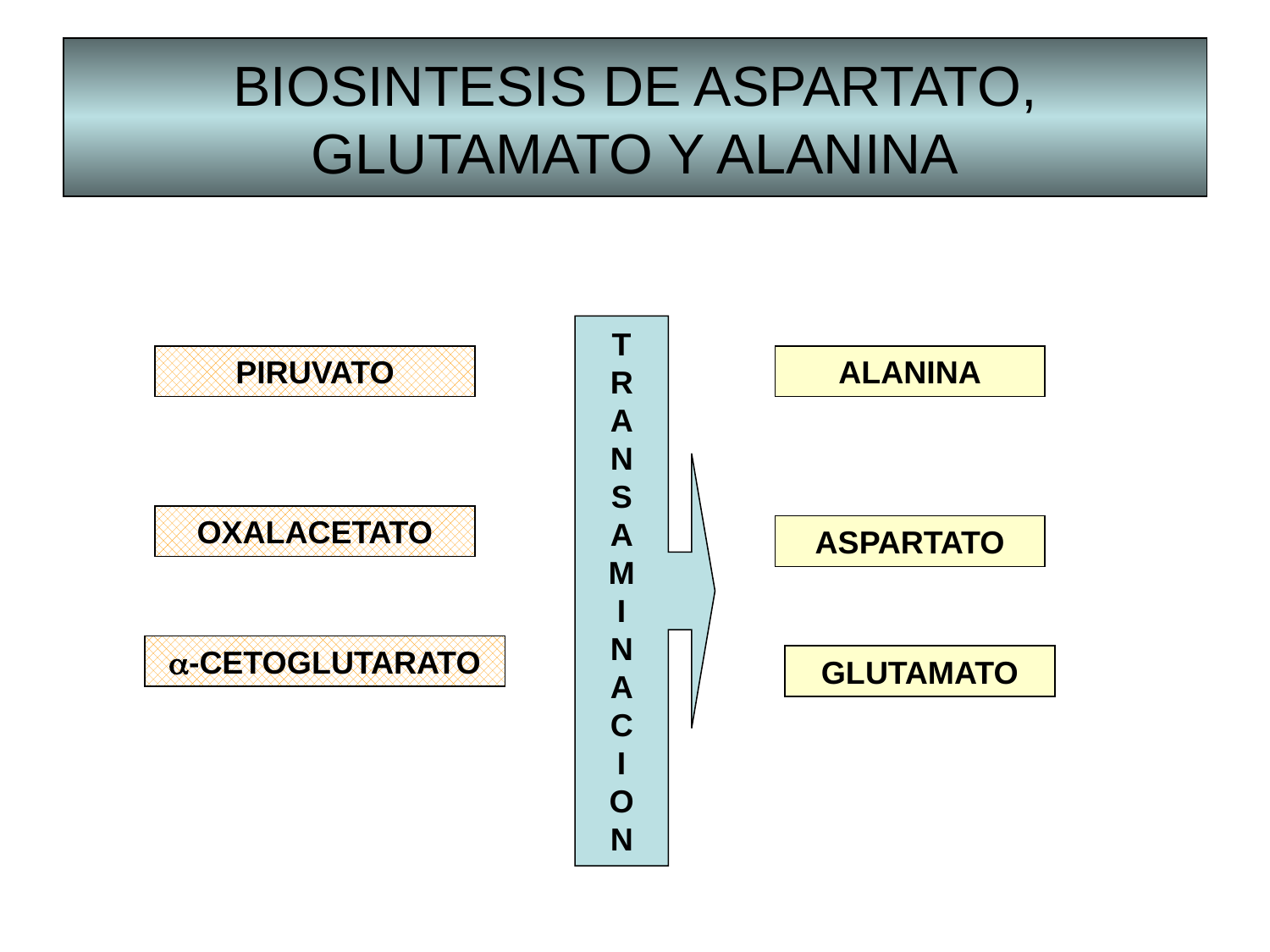

# BIOSINTESIS DE ASPARTATO, GLUTAMATO Y ALANINA
T
R
A
N
S
A
M
I
N
A
C
I
O
N
PIRUVATO
ALANINA
OXALACETATO
ASPARTATO
α-CETOGLUTARATO
GLUTAMATO